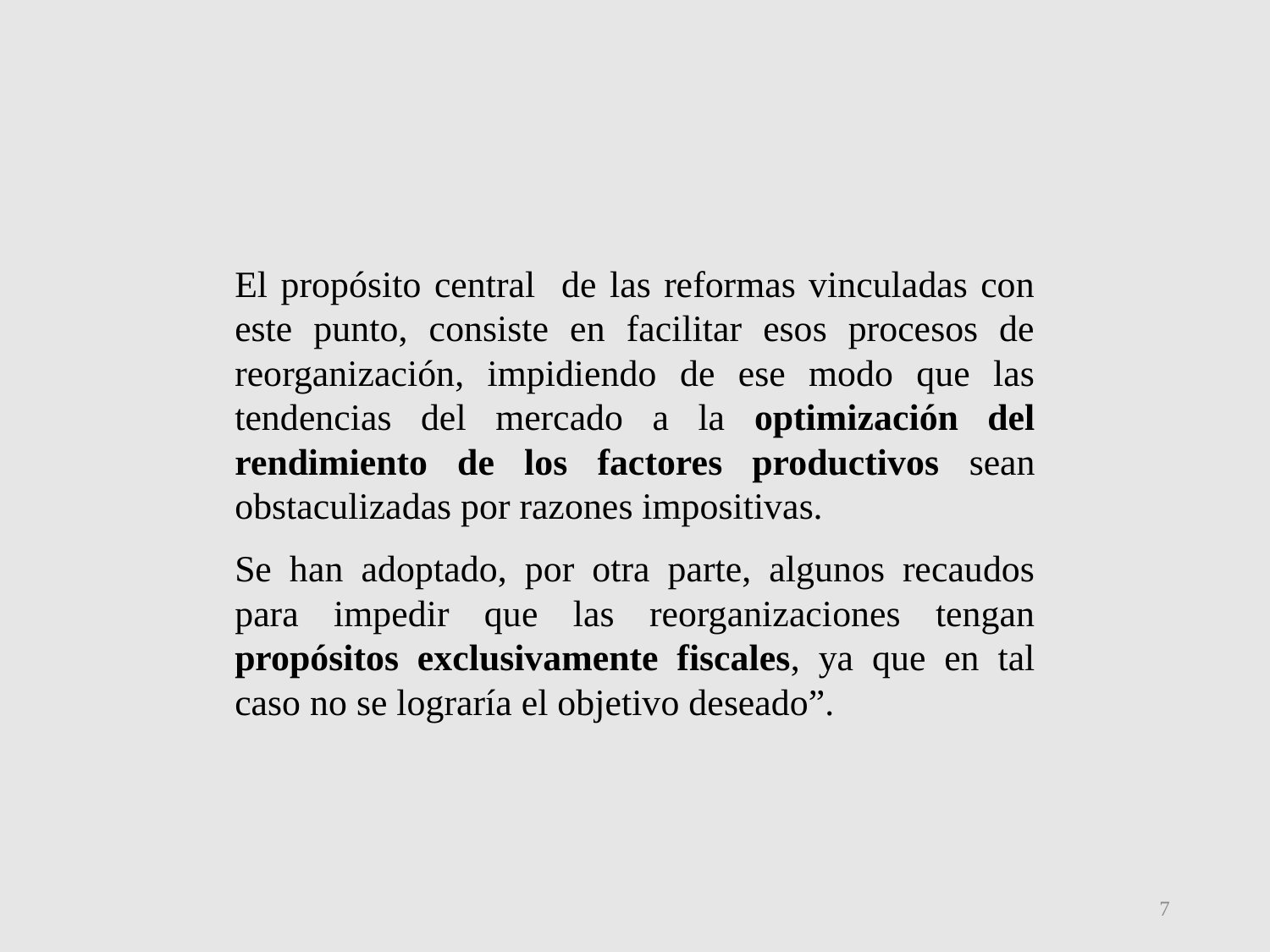

El propósito central  de las reformas vinculadas con este punto, consiste en facilitar esos procesos de reorganización, impidiendo de ese modo que las tendencias del mercado a la optimización del rendimiento de los factores productivos sean obstaculizadas por razones impositivas.
Se han adoptado, por otra parte, algunos recaudos para impedir que las reorganizaciones tengan propósitos exclusivamente fiscales, ya que en tal caso no se lograría el objetivo deseado”.
7